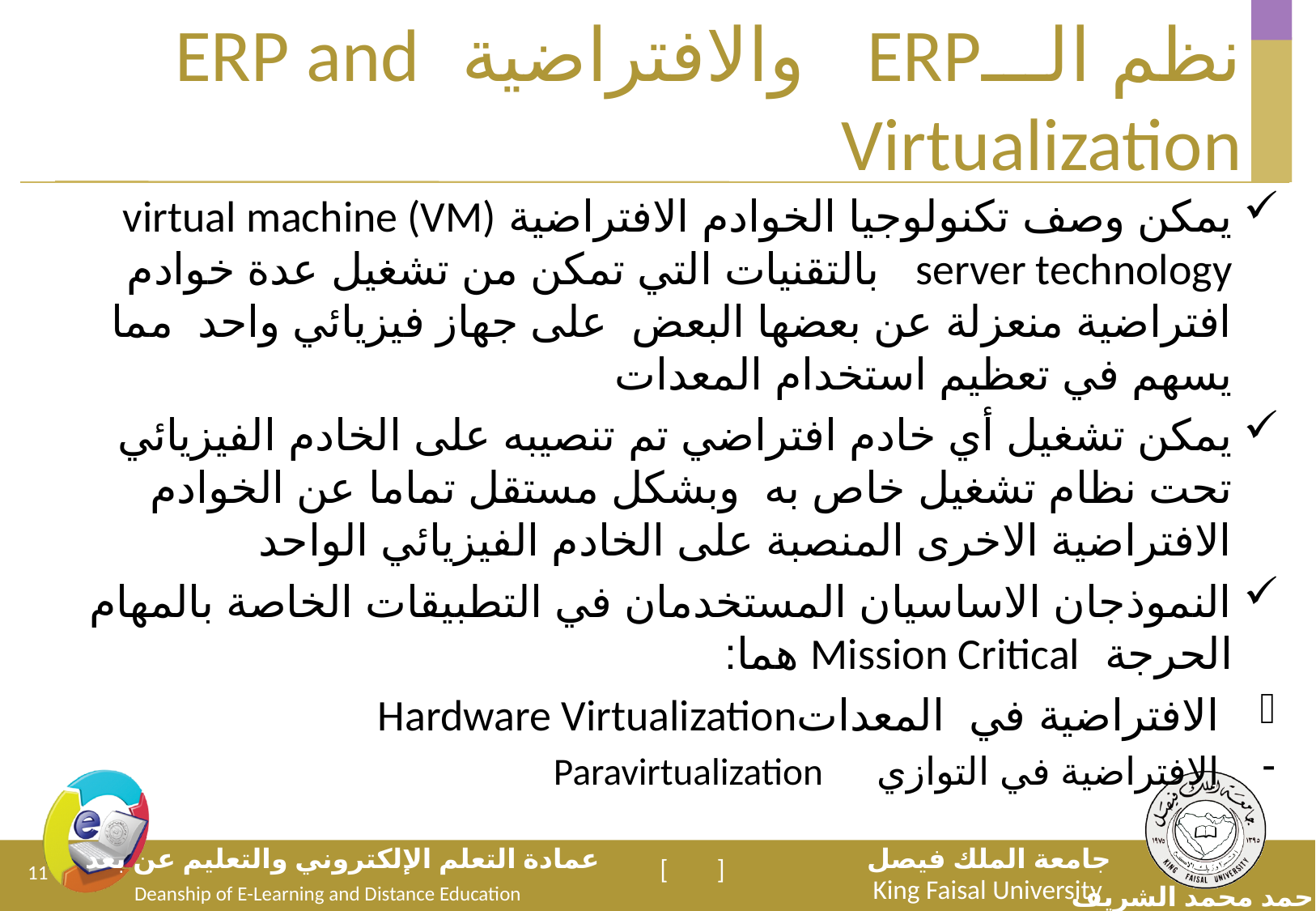

نظم الـــERP   والافتراضية  ERP and Virtualization
يمكن وصف تكنولوجيا الخوادم الافتراضية virtual machine (VM) server technology   بالتقنيات التي تمكن من تشغيل عدة خوادم افتراضية منعزلة عن بعضها البعض  على جهاز فيزيائي واحد  مما يسهم في تعظيم استخدام المعدات
يمكن تشغيل أي خادم افتراضي تم تنصيبه على الخادم الفيزيائي تحت نظام تشغيل خاص به  وبشكل مستقل تماما عن الخوادم الافتراضية الاخرى المنصبة على الخادم الفيزيائي الواحد
النموذجان الاساسيان المستخدمان في التطبيقات الخاصة بالمهام الحرجة  Mission Critical هما:
الافتراضية في  المعداتHardware Virtualization
الافتراضية في التوازي     Paravirtualization

11